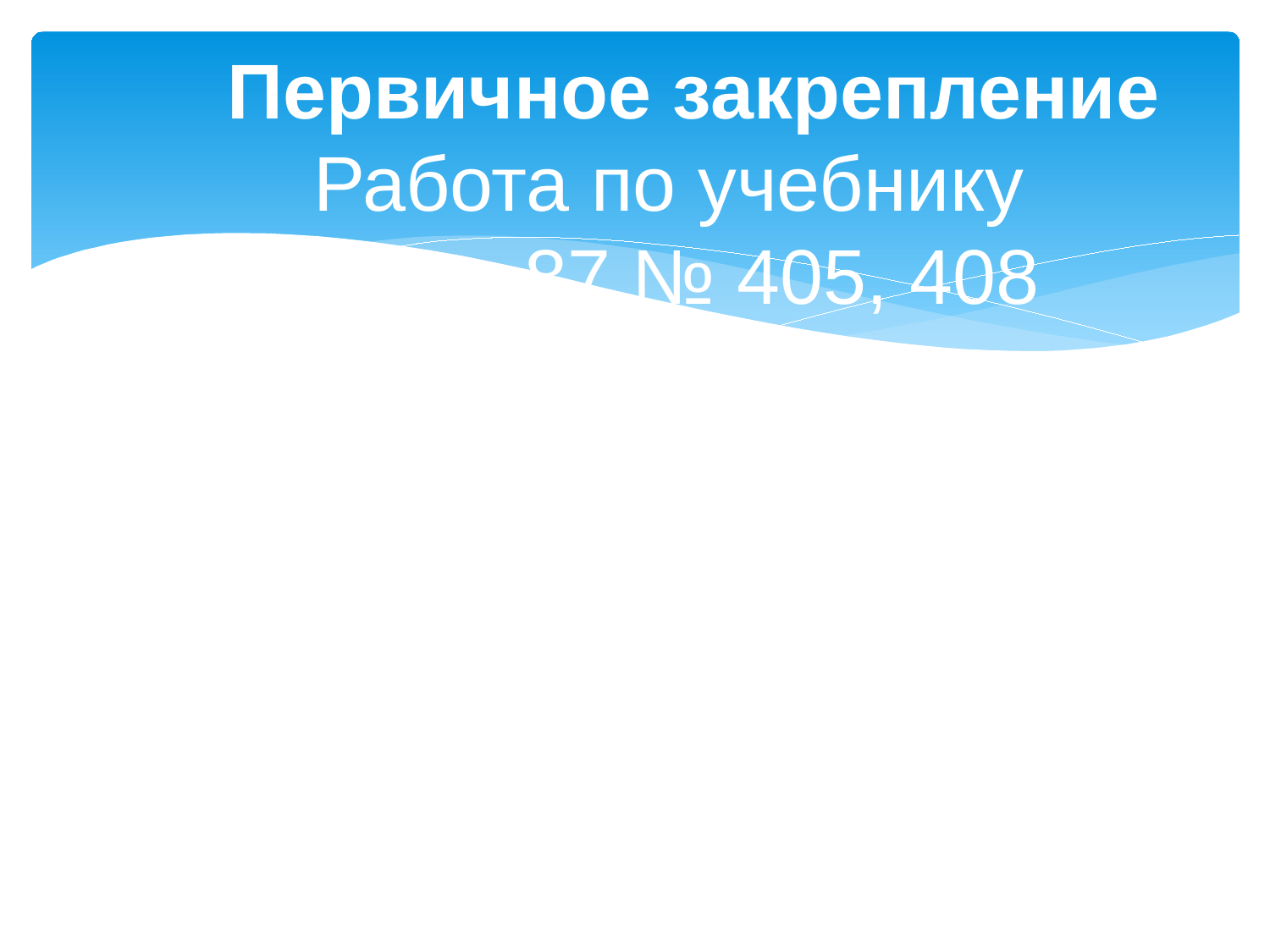

# Первичное закрепление Работа по учебнику с. 87 № 405, 408 7380 : 9=           56182 : 7= 3010 : 5=           38412 : 6= 56014 :7=          46800 : 5 х 2= 13500 : 5 х 4=